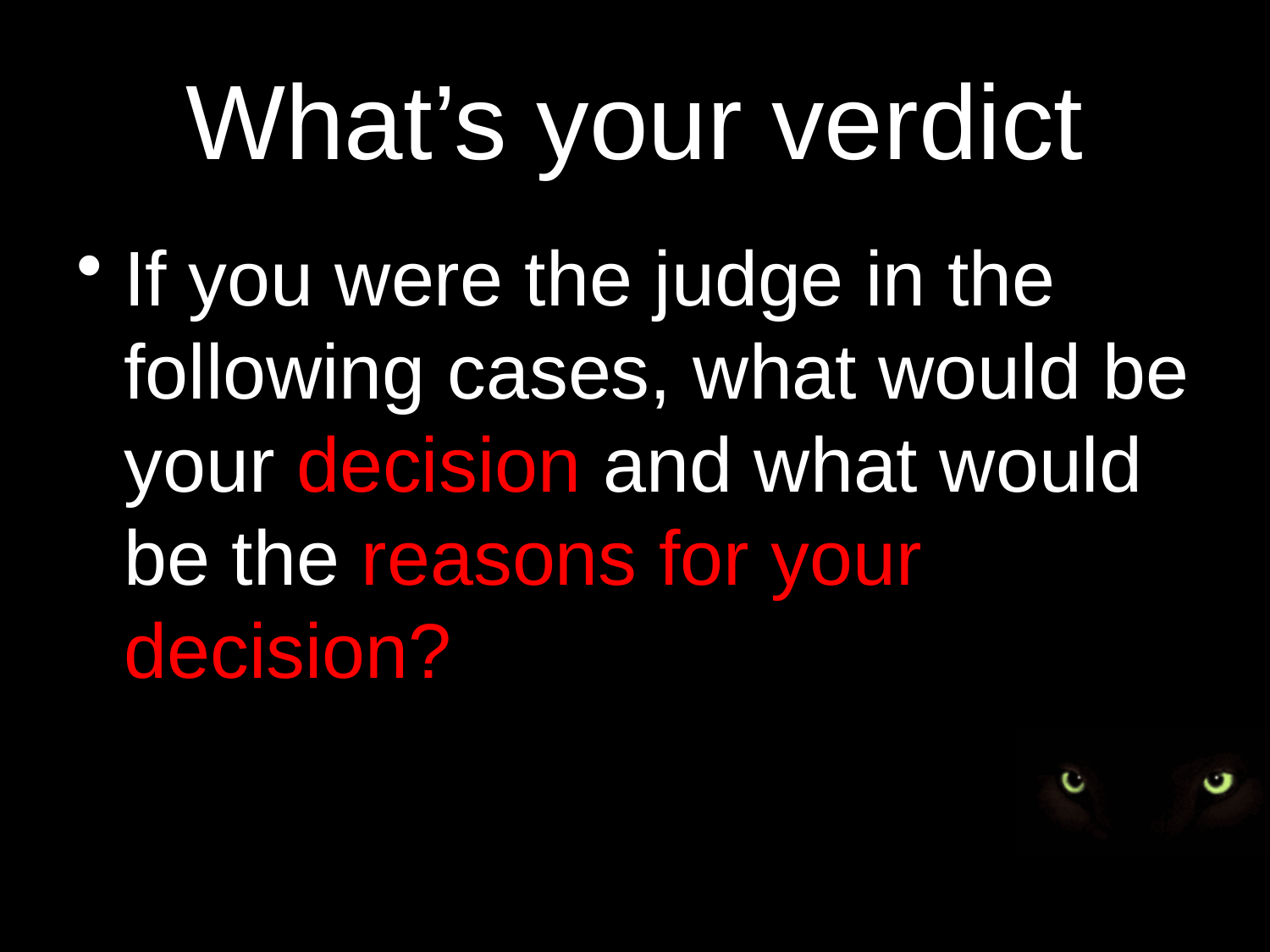

# What’s your verdict
If you were the judge in the following cases, what would be your decision and what would be the reasons for your decision?